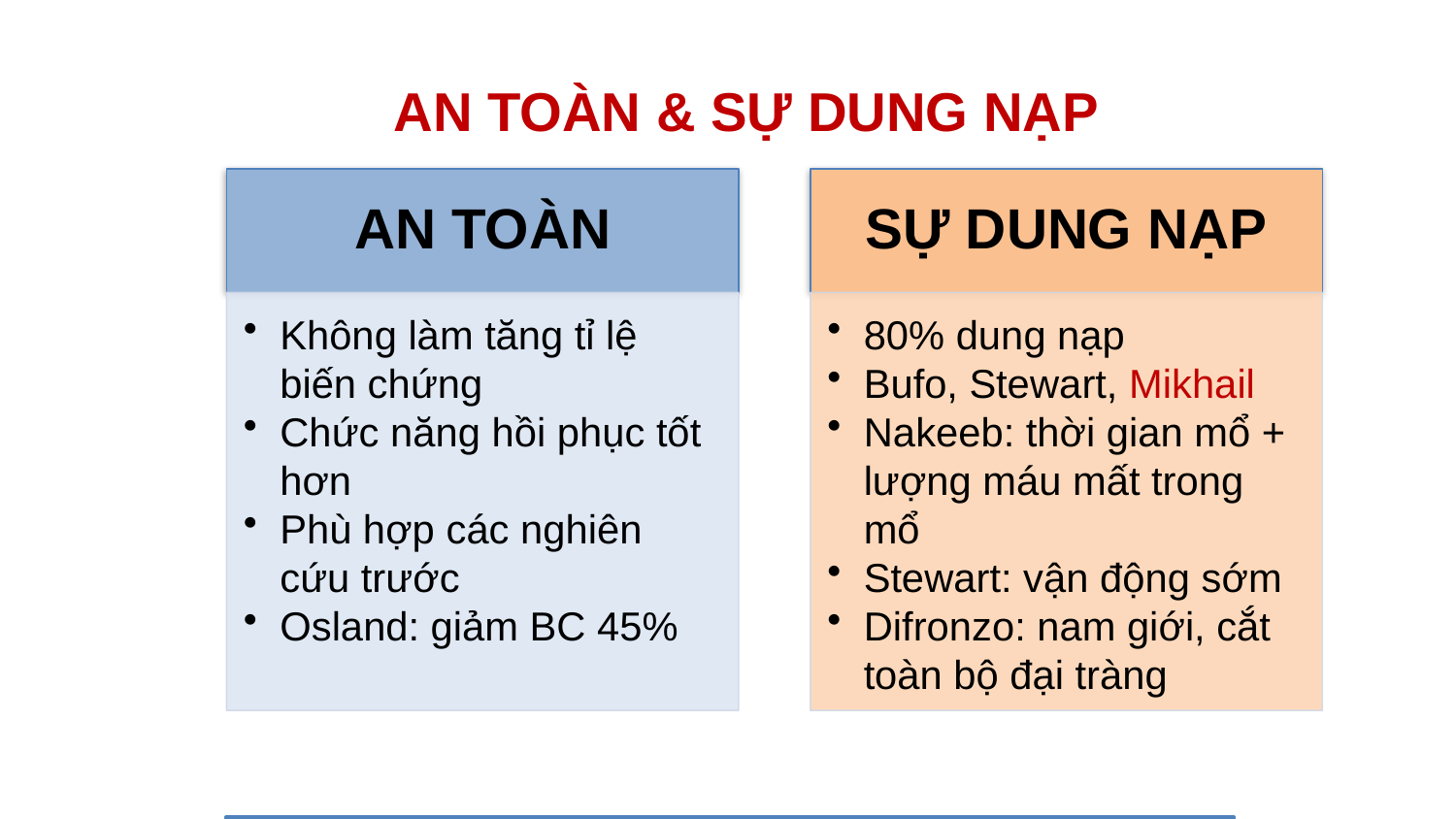

AN TOÀN & SỰ DUNG NẠP
AN TOÀN
Không làm tăng tỉ lệ biến chứng
Chức năng hồi phục tốt hơn
Phù hợp các nghiên cứu trước
Osland: giảm BC 45%
SỰ DUNG NẠP
80% dung nạp
Bufo, Stewart, Mikhail
Nakeeb: thời gian mổ + lượng máu mất trong mổ
Stewart: vận động sớm
Difronzo: nam giới, cắt toàn bộ đại tràng

Osland E, Yunus RM, Khan S, et al (2011), “Early versus traditional postoperative feeding in patients undergoing resectional gastrointestinal surgery: a meta-analysis”. JPEN J Parenter Enteral Nutr, 35(4), pp. 473–487
Ahmet Dag, Tahsin Colak, Ozgur Turkmenoglu, et al (2011), “A randomized controlled trial evaluating early versus traditional oral feeding after colorectal surgery”. Clinics (Sao Paulo), 66(12), pp. 2001–2005
Stewart BT, Woods RJ, Collopy BT, et al (1998), “Early feeding after elective open colorectal resections: a prospective randomized trial”. Aust N Z J Surg, 68(2), pp. 125–128